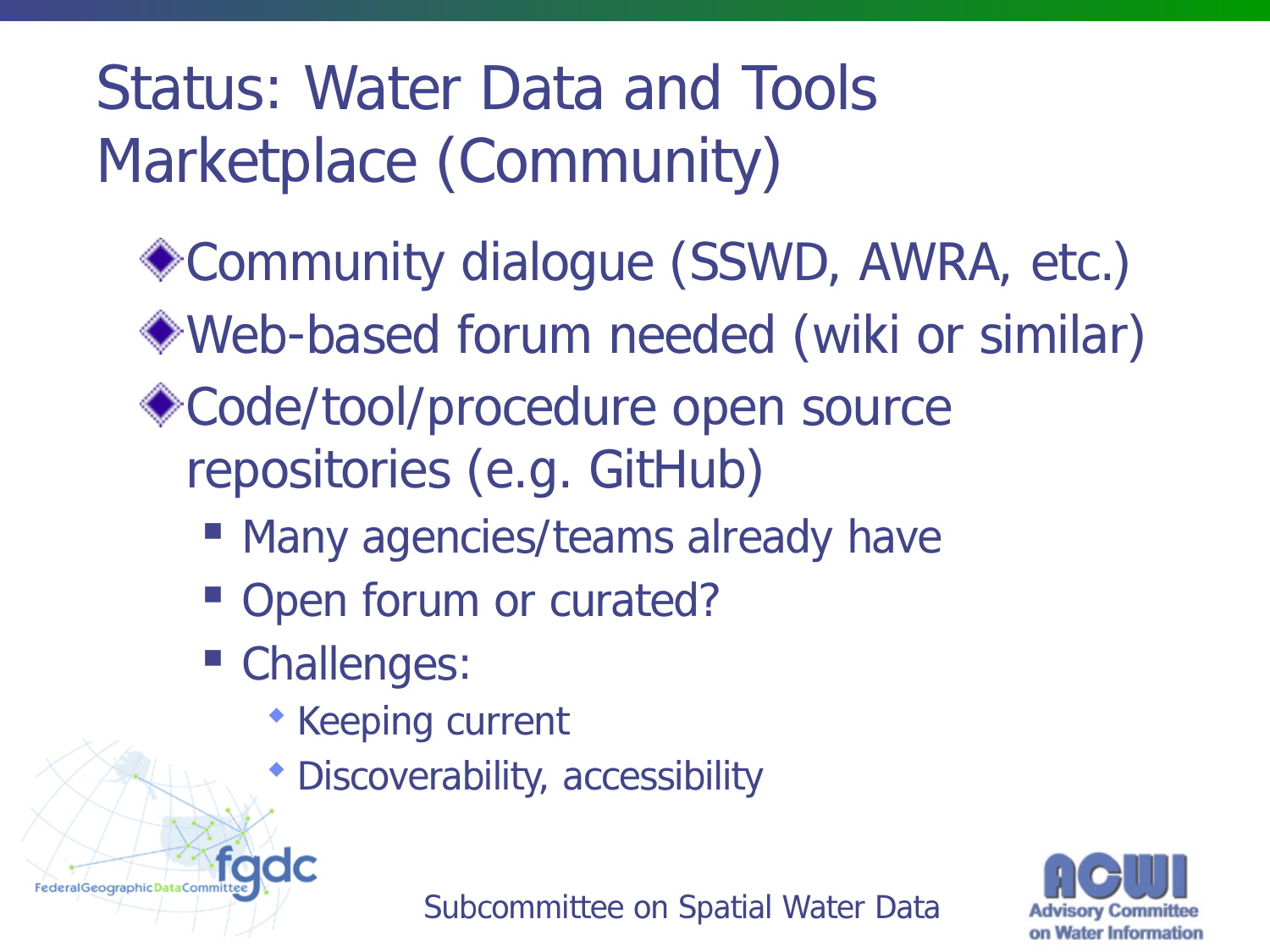

# Status: Water Data and Tools Marketplace (Community)
Community dialogue (SSWD, AWRA, etc.)
Web-based forum needed (wiki or similar)
Code/tool/procedure open source repositories (e.g. GitHub)
Many agencies/teams already have
Open forum or curated?
Challenges:
Keeping current
Discoverability, accessibility
Subcommittee on Spatial Water Data